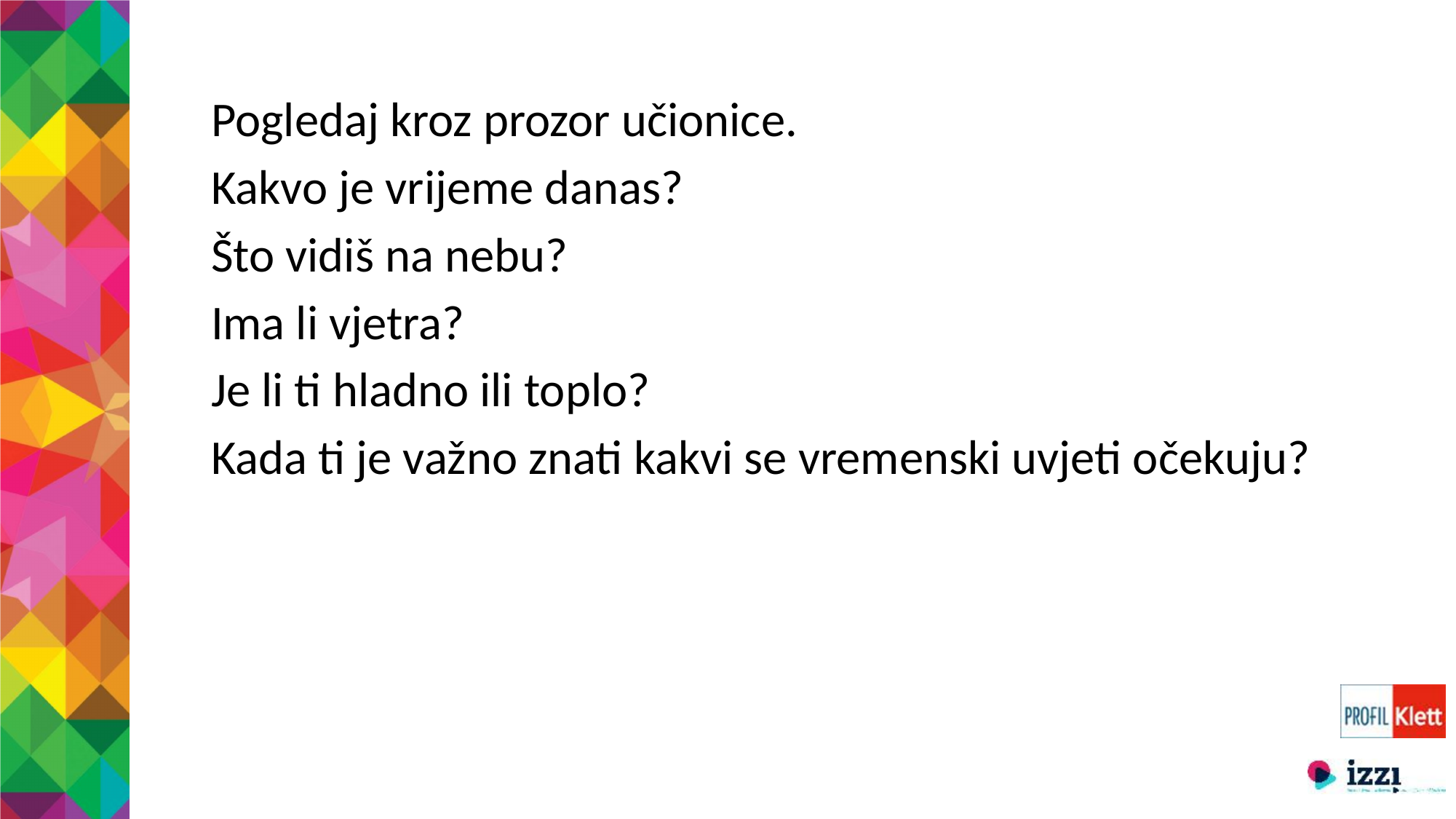

Pogledaj kroz prozor učionice.
Kakvo je vrijeme danas?
Što vidiš na nebu?
Ima li vjetra?
Je li ti hladno ili toplo?
Kada ti je važno znati kakvi se vremenski uvjeti očekuju?